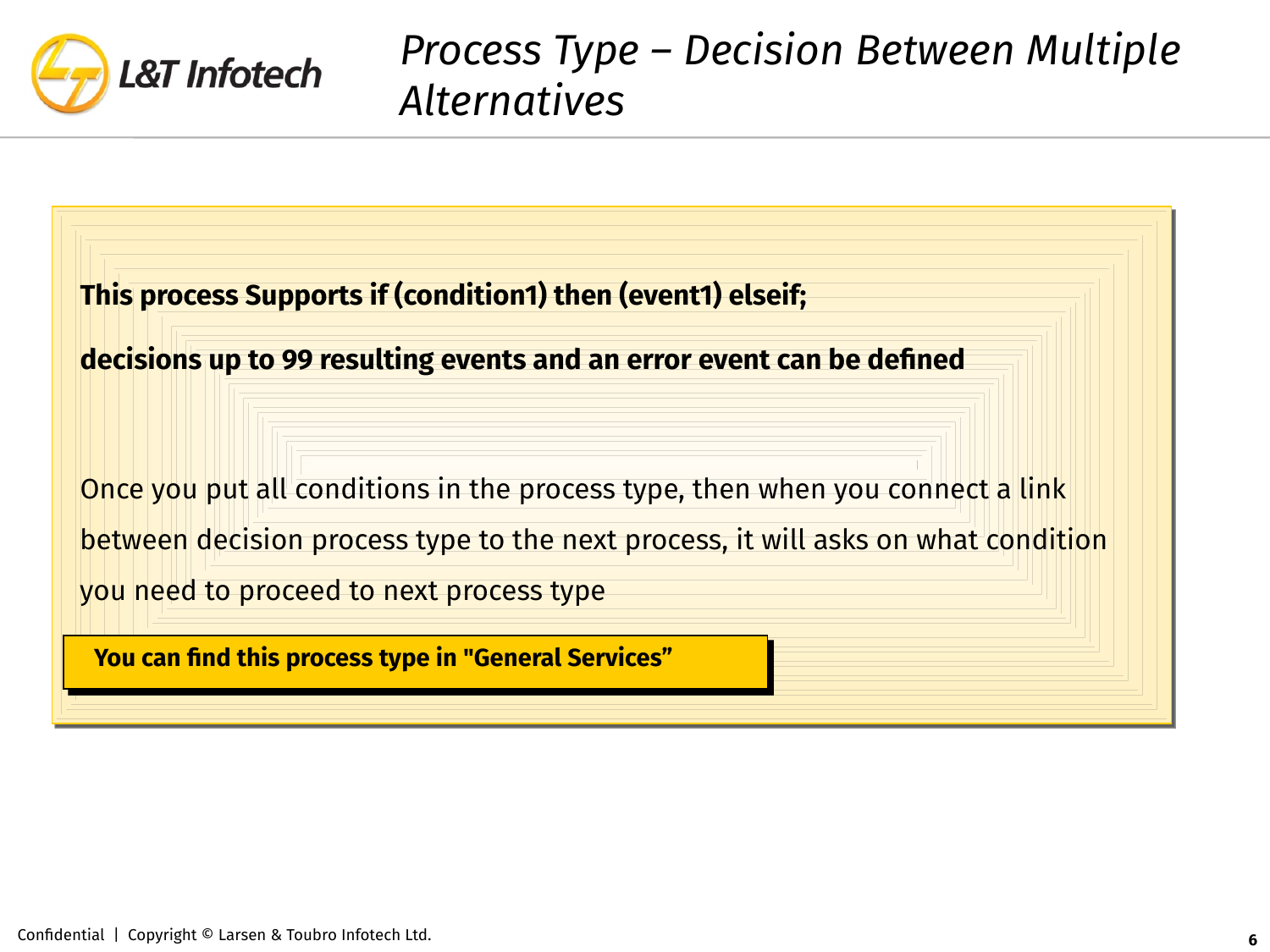

# Process Type – Decision Between Multiple Alternatives
This process Supports if (condition1) then (event1) elseif;
decisions up to 99 resulting events and an error event can be defined

Once you put all conditions in the process type, then when you connect a link between decision process type to the next process, it will asks on what condition you need to proceed to next process type

   You can find this process type in "General Services”
Confidential  |  Copyright © Larsen & Toubro Infotech Ltd.
6